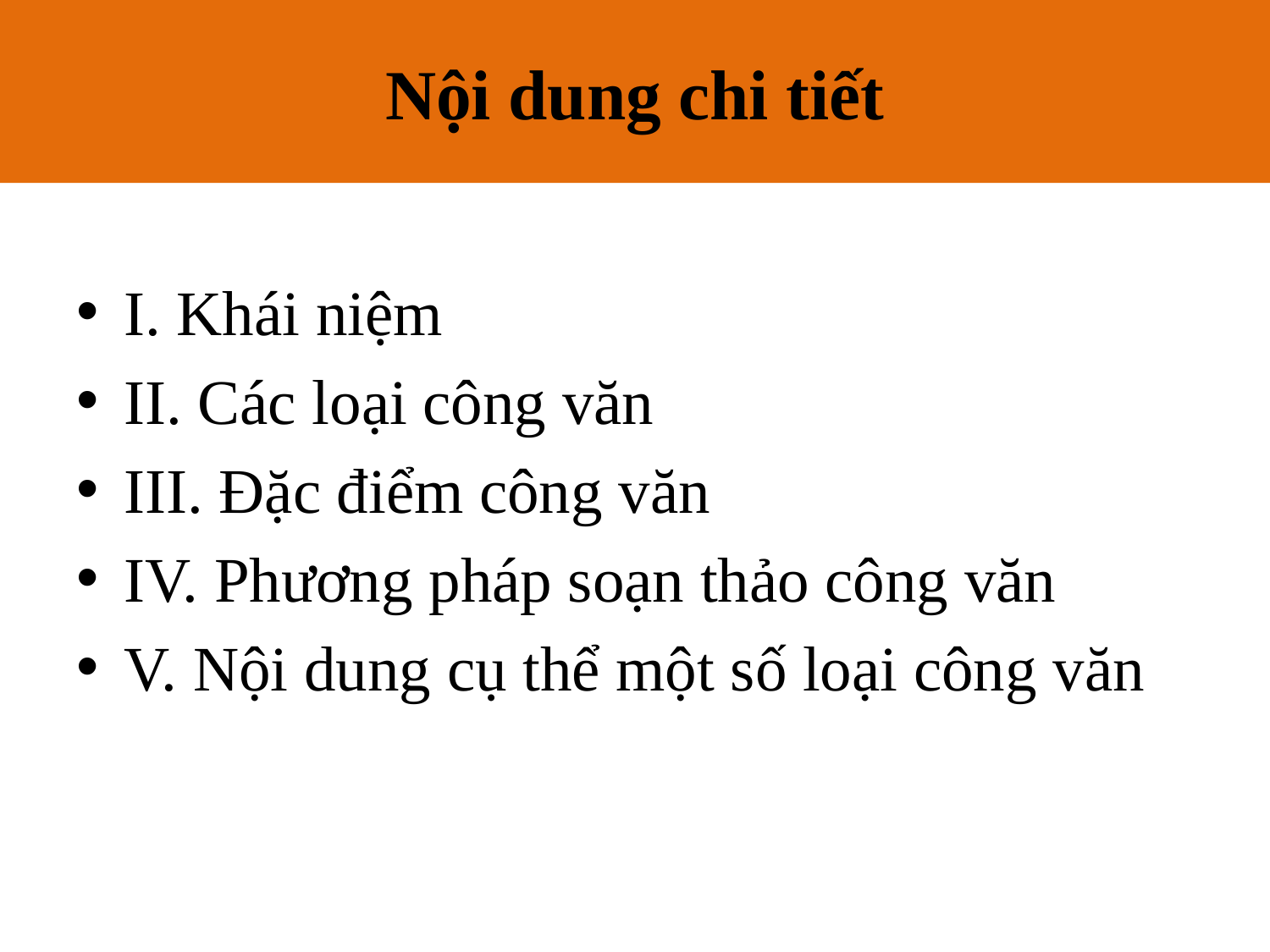

Nội dung chi tiết
# NỘI DUNG CHI TIẾT
I. Khái niệm
II. Các loại công văn
III. Đặc điểm công văn
IV. Phương pháp soạn thảo công văn
V. Nội dung cụ thể một số loại công văn